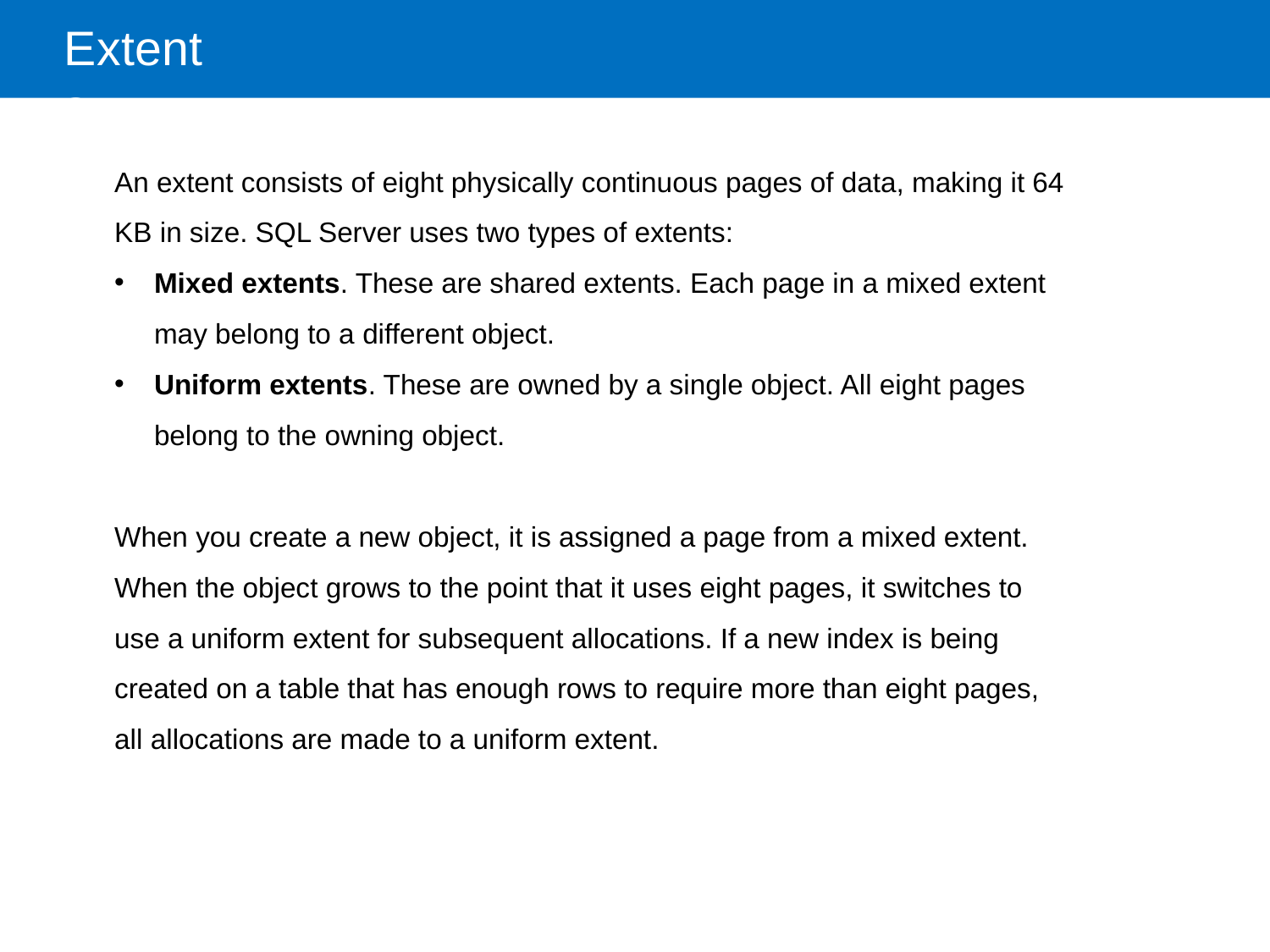

# Extents
An extent consists of eight physically continuous pages of data, making it 64 KB in size. SQL Server uses two types of extents:
Mixed extents. These are shared extents. Each page in a mixed extent may belong to a different object.
Uniform extents. These are owned by a single object. All eight pages belong to the owning object.

When you create a new object, it is assigned a page from a mixed extent. When the object grows to the point that it uses eight pages, it switches to use a uniform extent for subsequent allocations. If a new index is being created on a table that has enough rows to require more than eight pages, all allocations are made to a uniform extent.